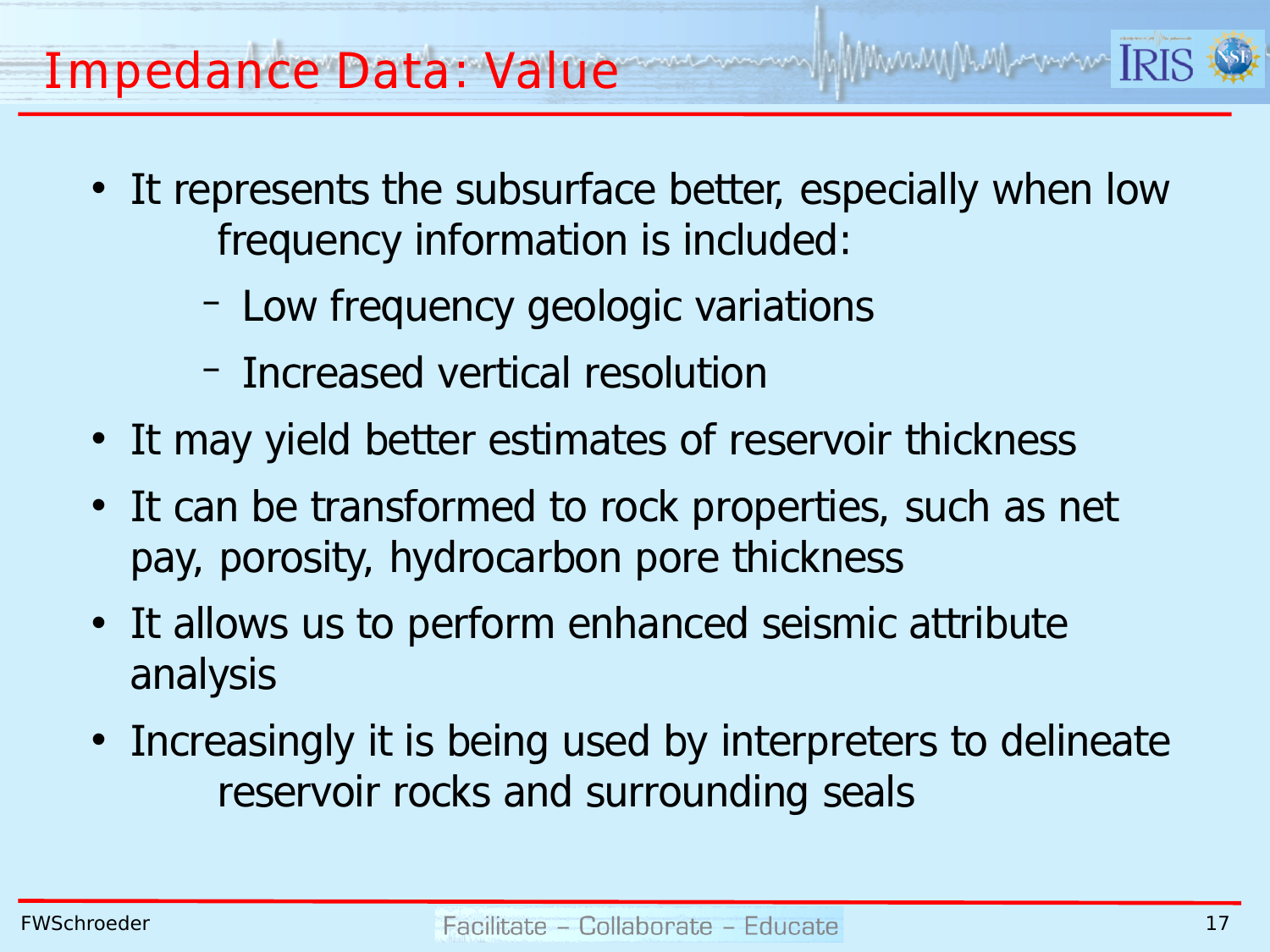

# Impedance Data: Value
It represents the subsurface better, especially when low 	frequency information is included:
Low frequency geologic variations
Increased vertical resolution
It may yield better estimates of reservoir thickness
It can be transformed to rock properties, such as net 	pay, porosity, hydrocarbon pore thickness
It allows us to perform enhanced seismic attribute 	analysis
Increasingly it is being used by interpreters to delineate 	reservoir rocks and surrounding seals